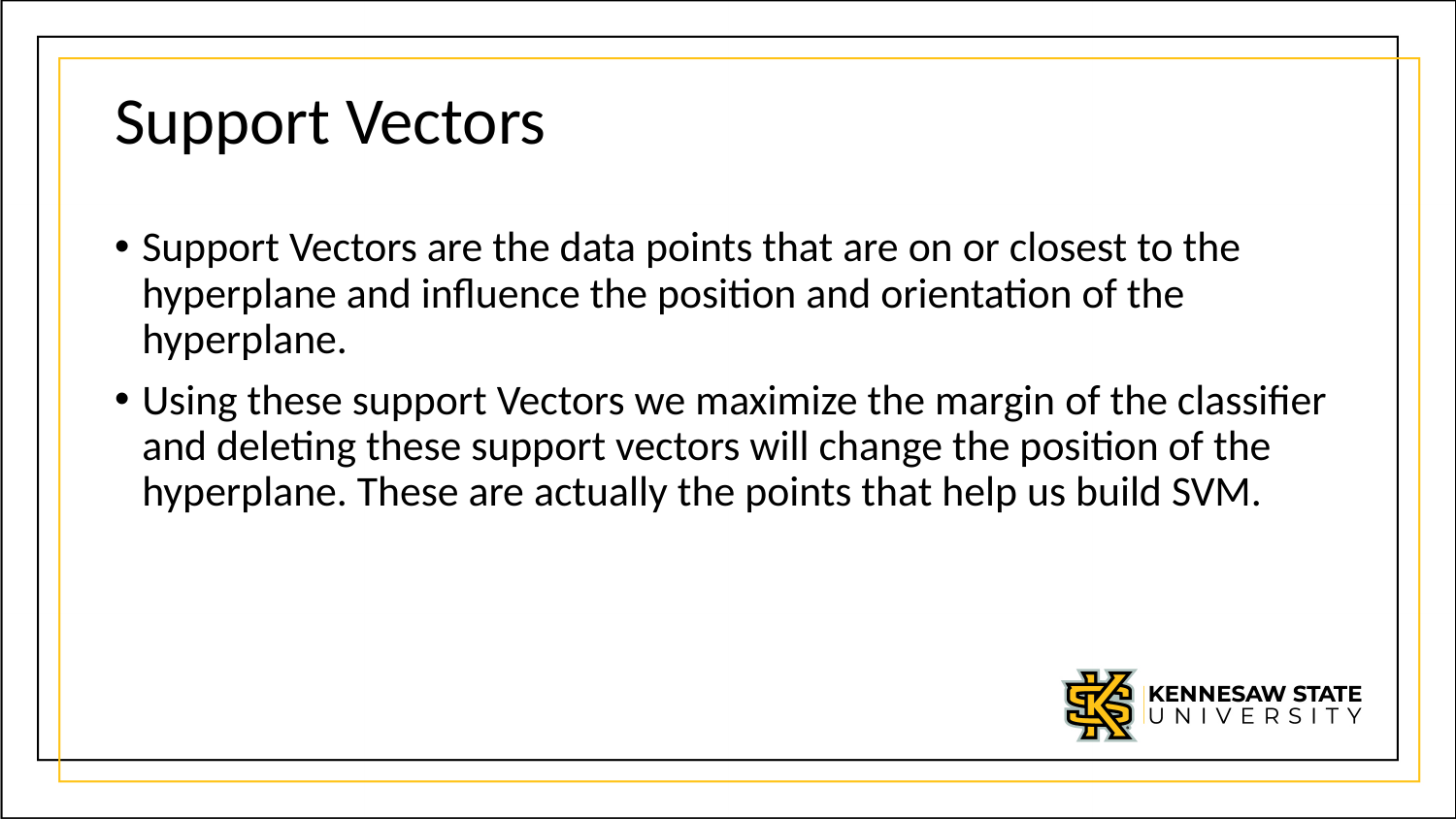

# Support Vectors
Support Vectors are the data points that are on or closest to the hyperplane and influence the position and orientation of the hyperplane.
Using these support Vectors we maximize the margin of the classifier and deleting these support vectors will change the position of the hyperplane. These are actually the points that help us build SVM.